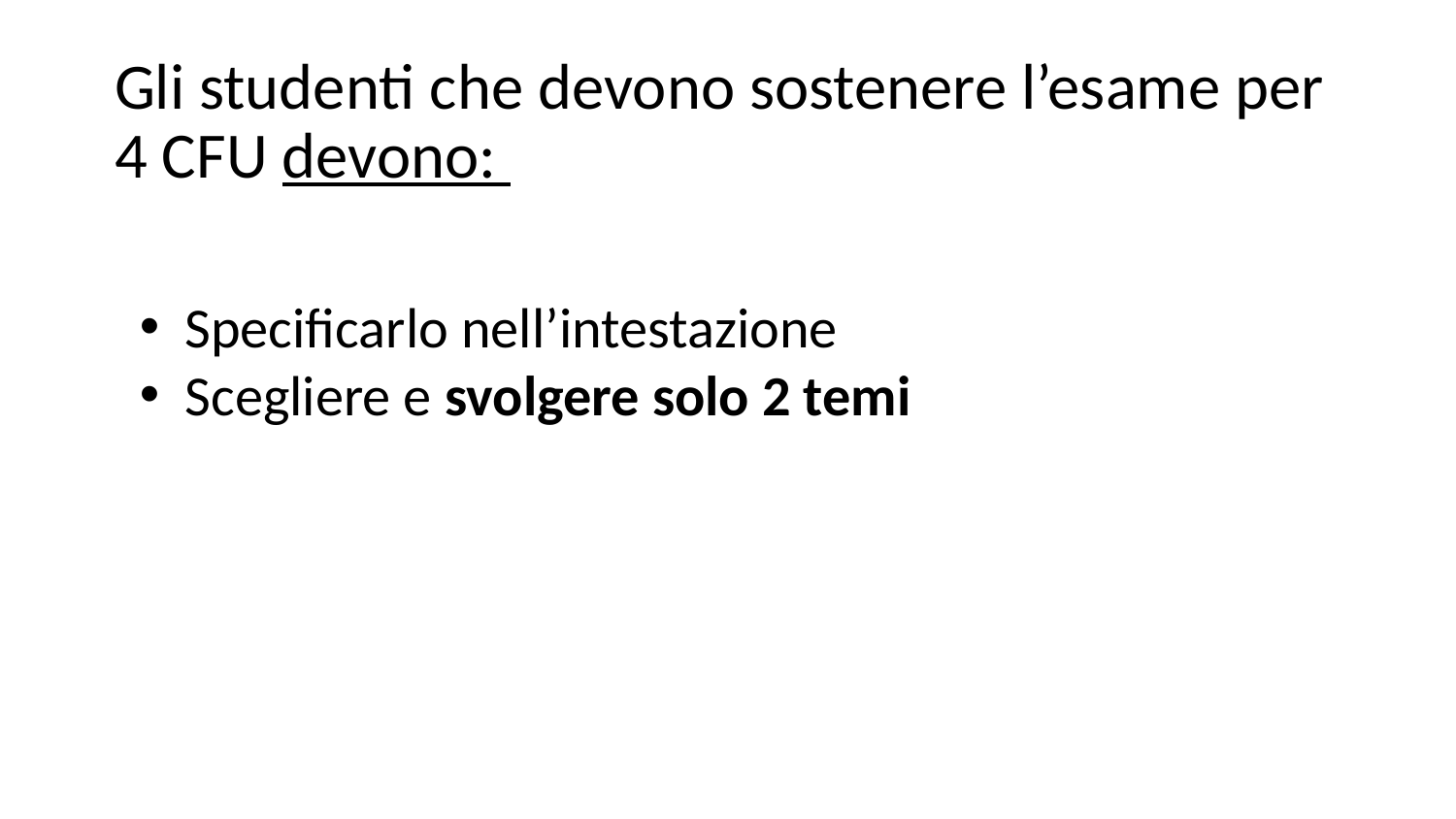

# Gli studenti che devono sostenere l’esame per 4 CFU devono:
Specificarlo nell’intestazione
Scegliere e svolgere solo 2 temi